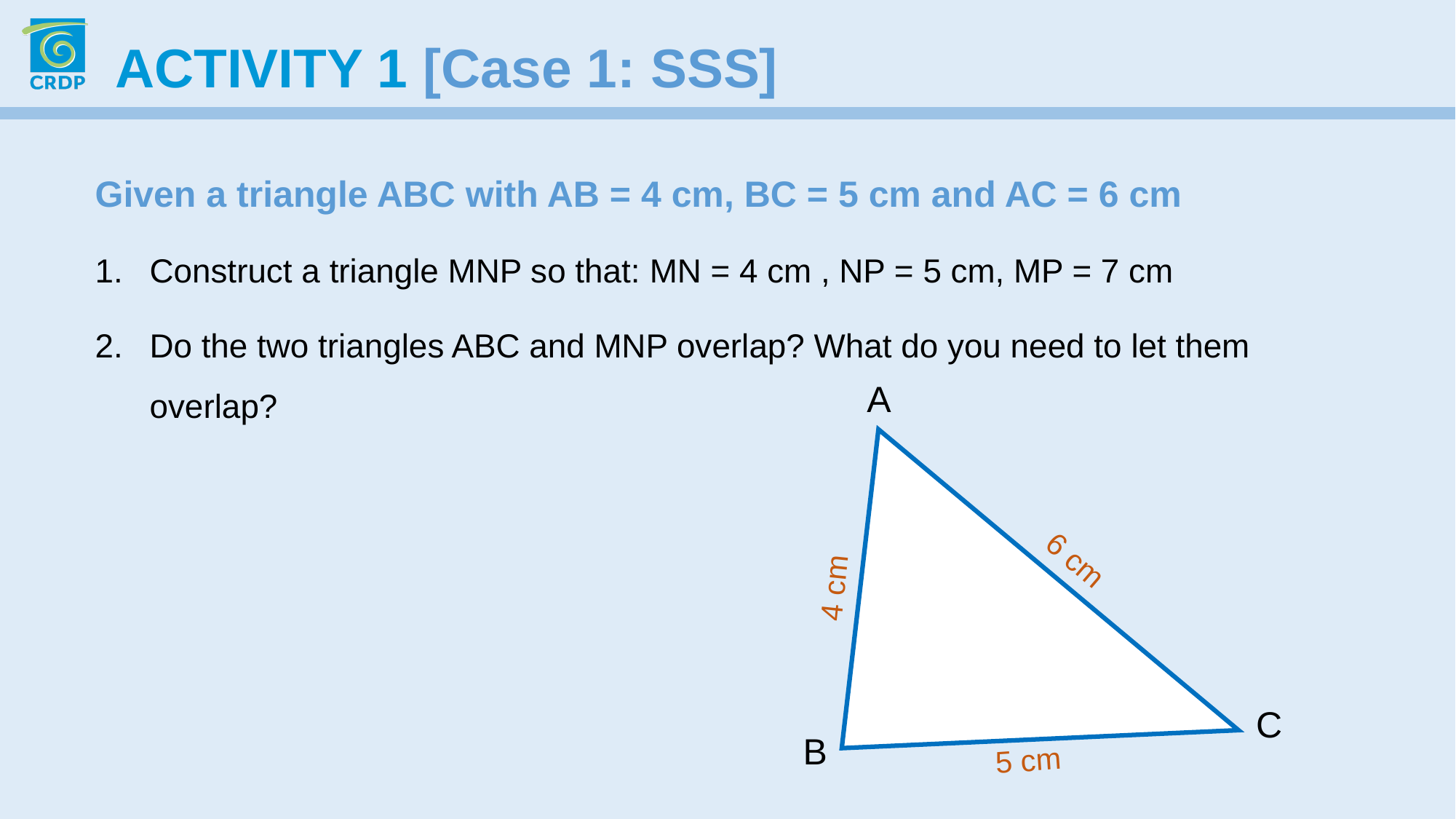

Activity 1 [Case 1: SSS]
Given a triangle ABC with AB = 4 cm, BC = 5 cm and AC = 6 cm
Construct a triangle MNP so that: MN = 4 cm , NP = 5 cm, MP = 7 cm
Do the two triangles ABC and MNP overlap? What do you need to let them overlap?

A

6 cm
4 cm
C
B
5 cm